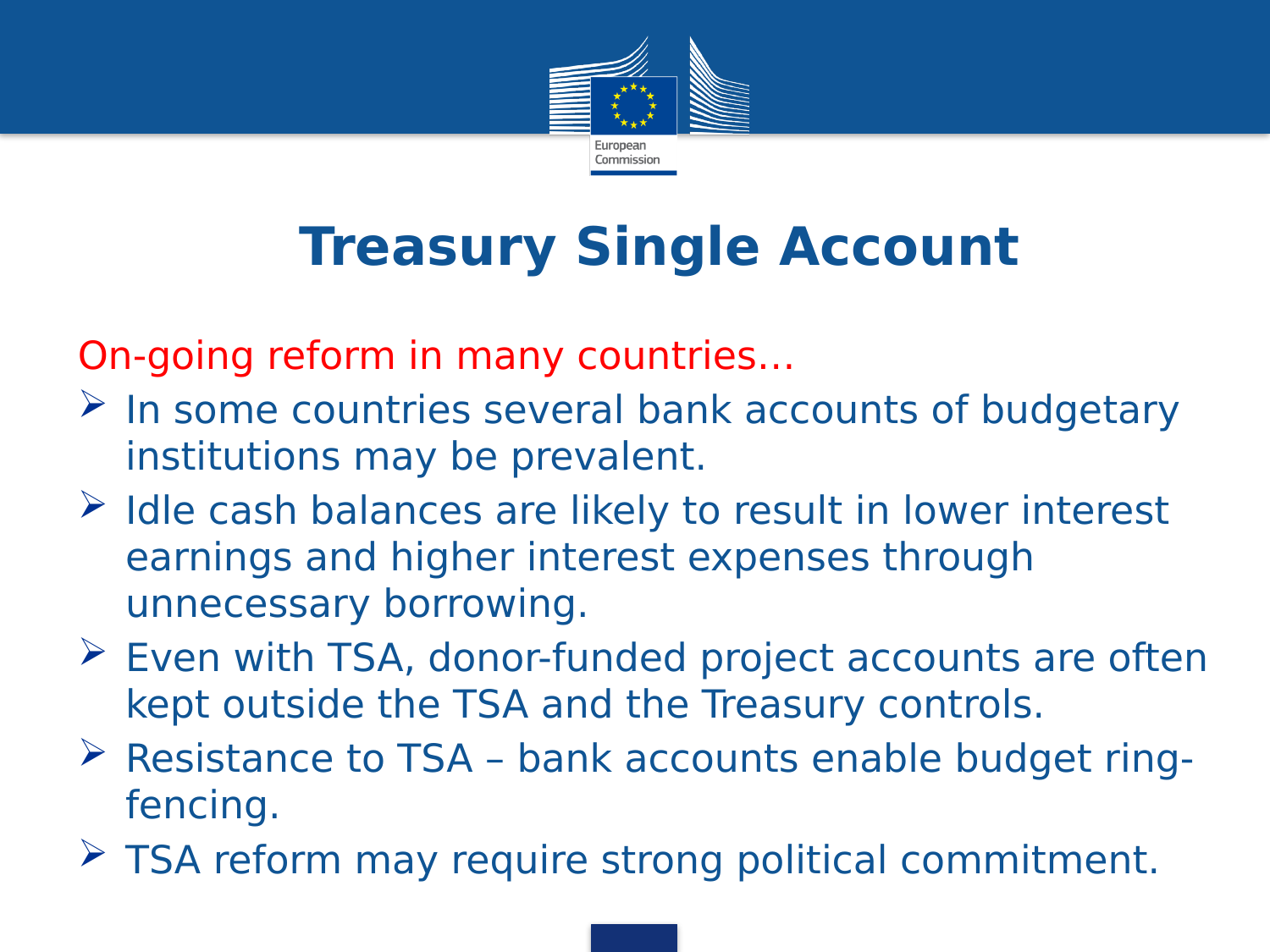

# Treasury Single Account
On-going reform in many countries…
In some countries several bank accounts of budgetary institutions may be prevalent.
Idle cash balances are likely to result in lower interest earnings and higher interest expenses through unnecessary borrowing.
Even with TSA, donor-funded project accounts are often kept outside the TSA and the Treasury controls.
Resistance to TSA – bank accounts enable budget ring-fencing.
TSA reform may require strong political commitment.